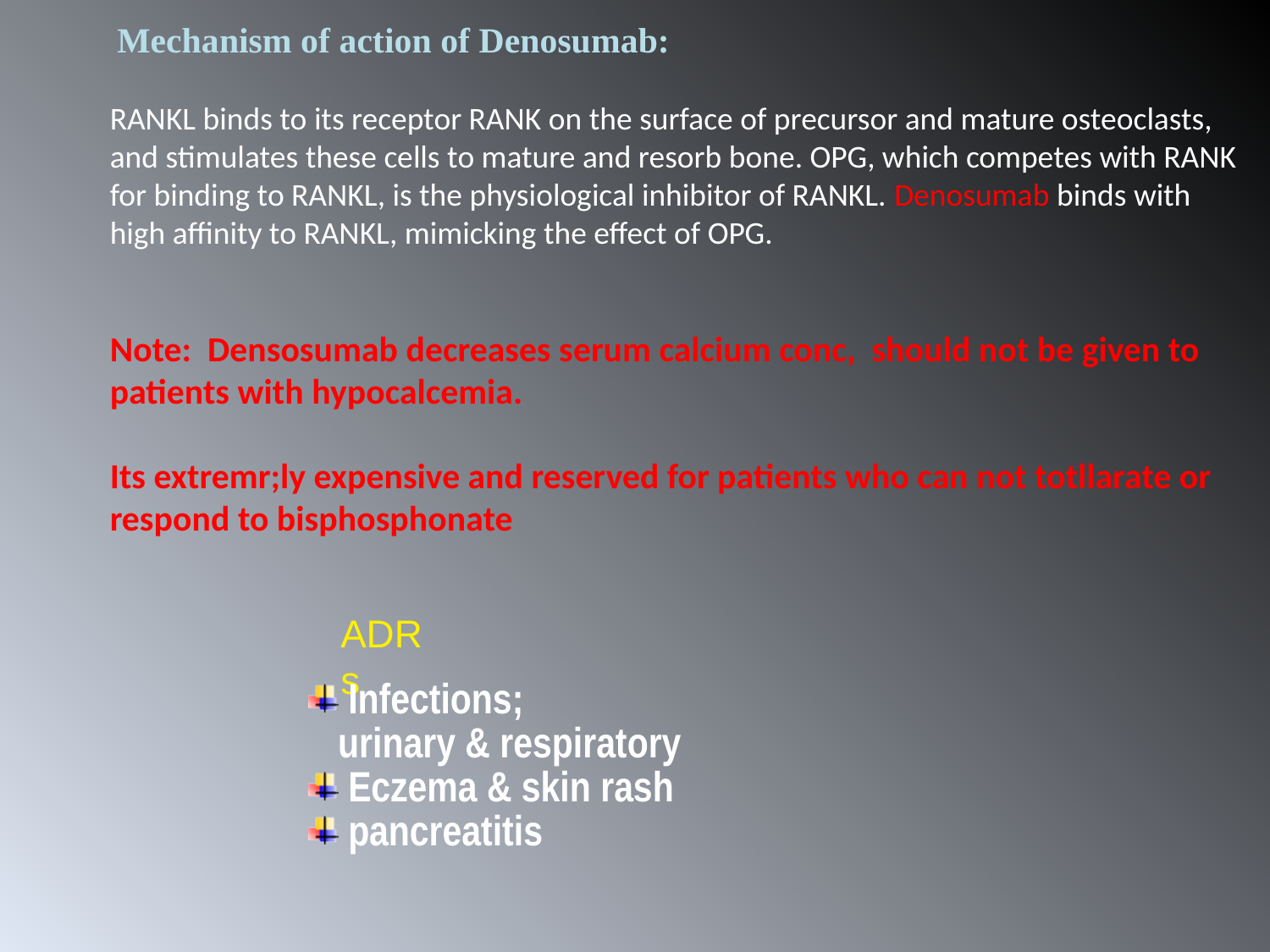

Mechanism of action of Denosumab:

RANKL binds to its receptor RANK on the surface of precursor and mature osteoclasts, and stimulates these cells to mature and resorb bone. OPG, which competes with RANK for binding to RANKL, is the physiological inhibitor of RANKL. Denosumab binds with high affinity to RANKL, mimicking the effect of OPG.

Note:  Densosumab decreases serum calcium conc,  should not be given to patients with hypocalcemia.

Its extremr;ly expensive and reserved for patients who can not totllarate or respond to bisphosphonate
ADRs
 Infections;
   urinary & respiratory
 Eczema & skin rash
 pancreatitis